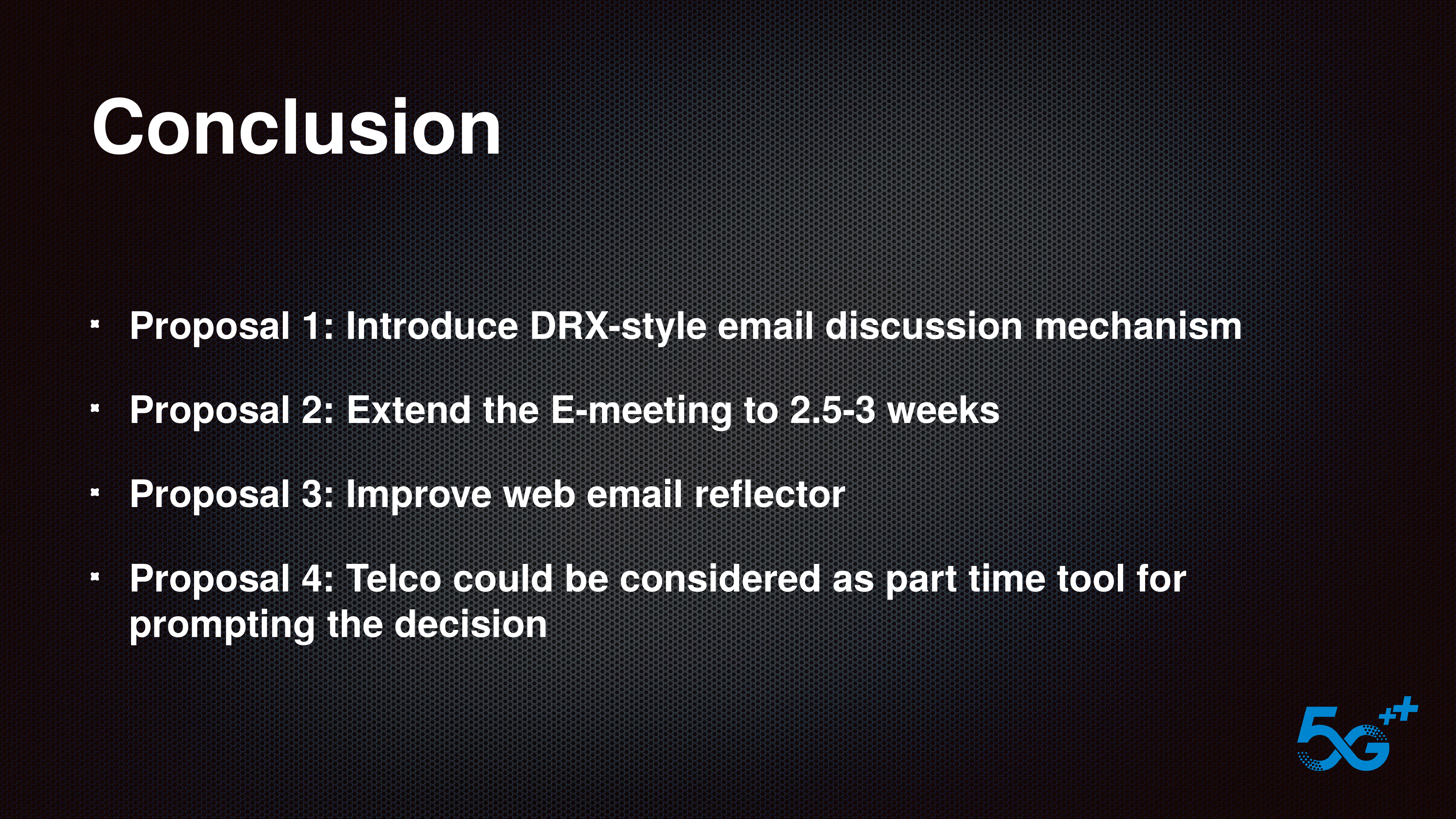

# Conclusion
Proposal 1: Introduce DRX-style email discussion mechanism
Proposal 2: Extend the E-meeting to 2.5-3 weeks
Proposal 3: Improve web email reflector
Proposal 4: Telco could be considered as part time tool for prompting the decision